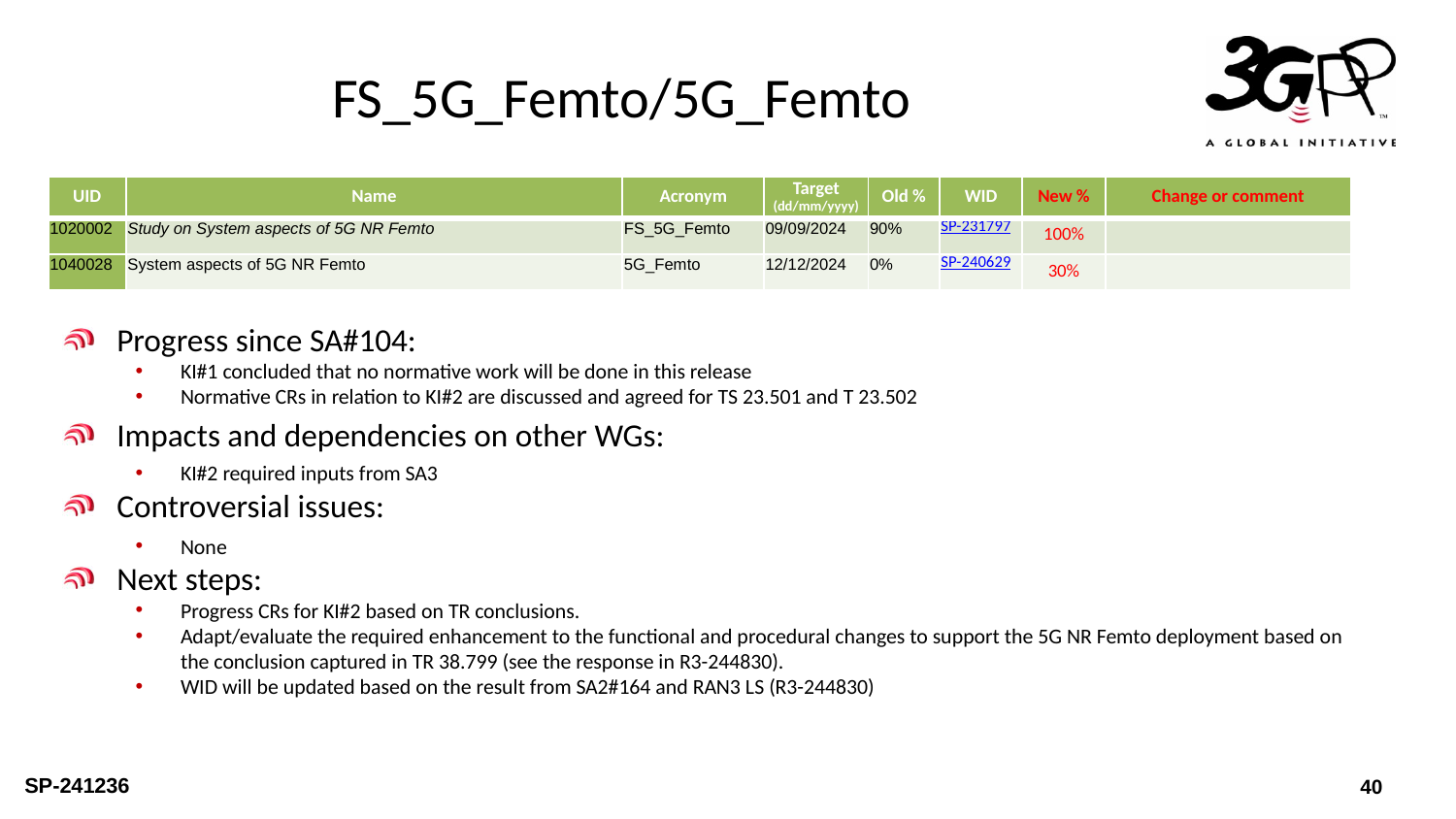

# FS_5G_Femto/5G_Femto
| UID | Name | Acronym | Target (dd/mm/yyyy) | Old % | WID | New % | Change or comment |
| --- | --- | --- | --- | --- | --- | --- | --- |
| 1020002 | Study on System aspects of 5G NR Femto | FS\_5G\_Femto | 09/09/2024 | 90% | SP-231797 | 100% |  |
| 1040028 | System aspects of 5G NR Femto | 5G\_Femto | 12/12/2024 | 0% | SP-240629 | 30% |  |
Progress since SA#104:
KI#1 concluded that no normative work will be done in this release
Normative CRs in relation to KI#2 are discussed and agreed for TS 23.501 and T 23.502
Impacts and dependencies on other WGs:
KI#2 required inputs from SA3
Controversial issues:
None
Next steps:
Progress CRs for KI#2 based on TR conclusions.
Adapt/evaluate the required enhancement to the functional and procedural changes to support the 5G NR Femto deployment based on the conclusion captured in TR 38.799 (see the response in R3-244830).
WID will be updated based on the result from SA2#164 and RAN3 LS (R3-244830)